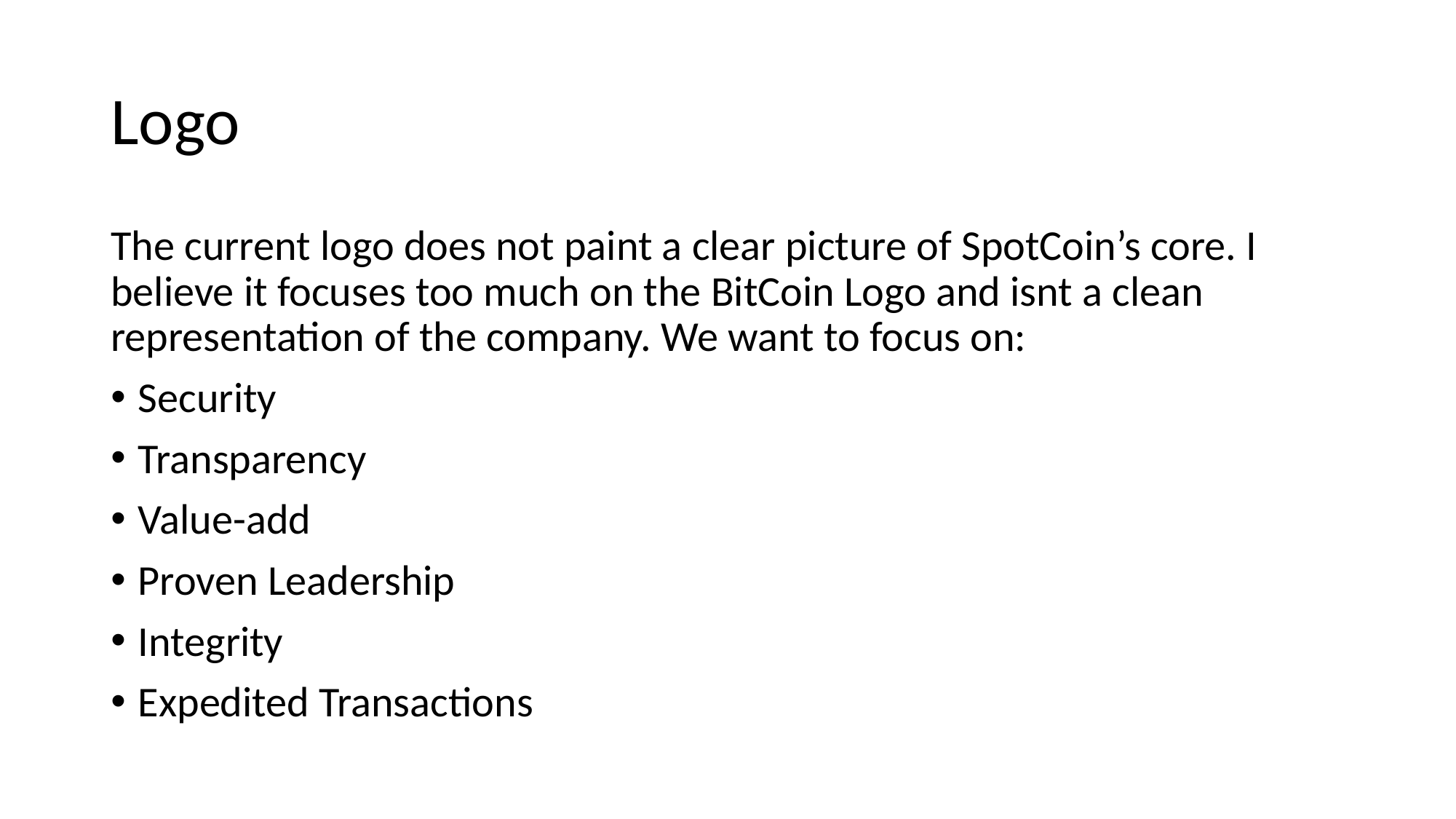

# Logo
The current logo does not paint a clear picture of SpotCoin’s core. I believe it focuses too much on the BitCoin Logo and isnt a clean representation of the company. We want to focus on:
Security
Transparency
Value-add
Proven Leadership
Integrity
Expedited Transactions